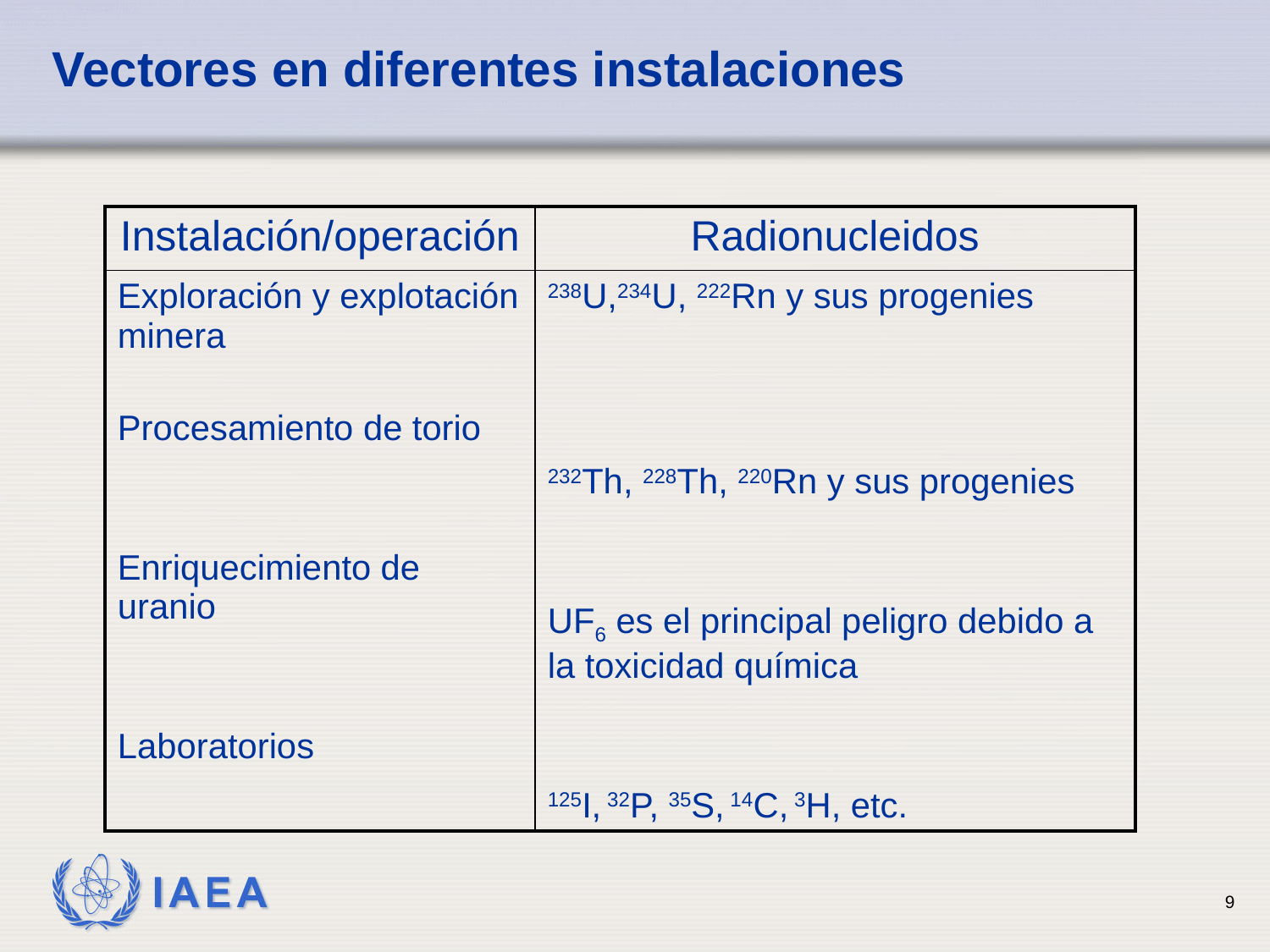

# Vectores en diferentes instalaciones
| Instalación/operación | Radionucleidos |
| --- | --- |
| Exploración y explotación minera Procesamiento de torio Enriquecimiento de uranio Laboratorios | 238U,234U, 222Rn y sus progenies 232Th, 228Th, 220Rn y sus progenies UF6 es el principal peligro debido a la toxicidad química 125I, 32P, 35S, 14C, 3H, etc. |
9